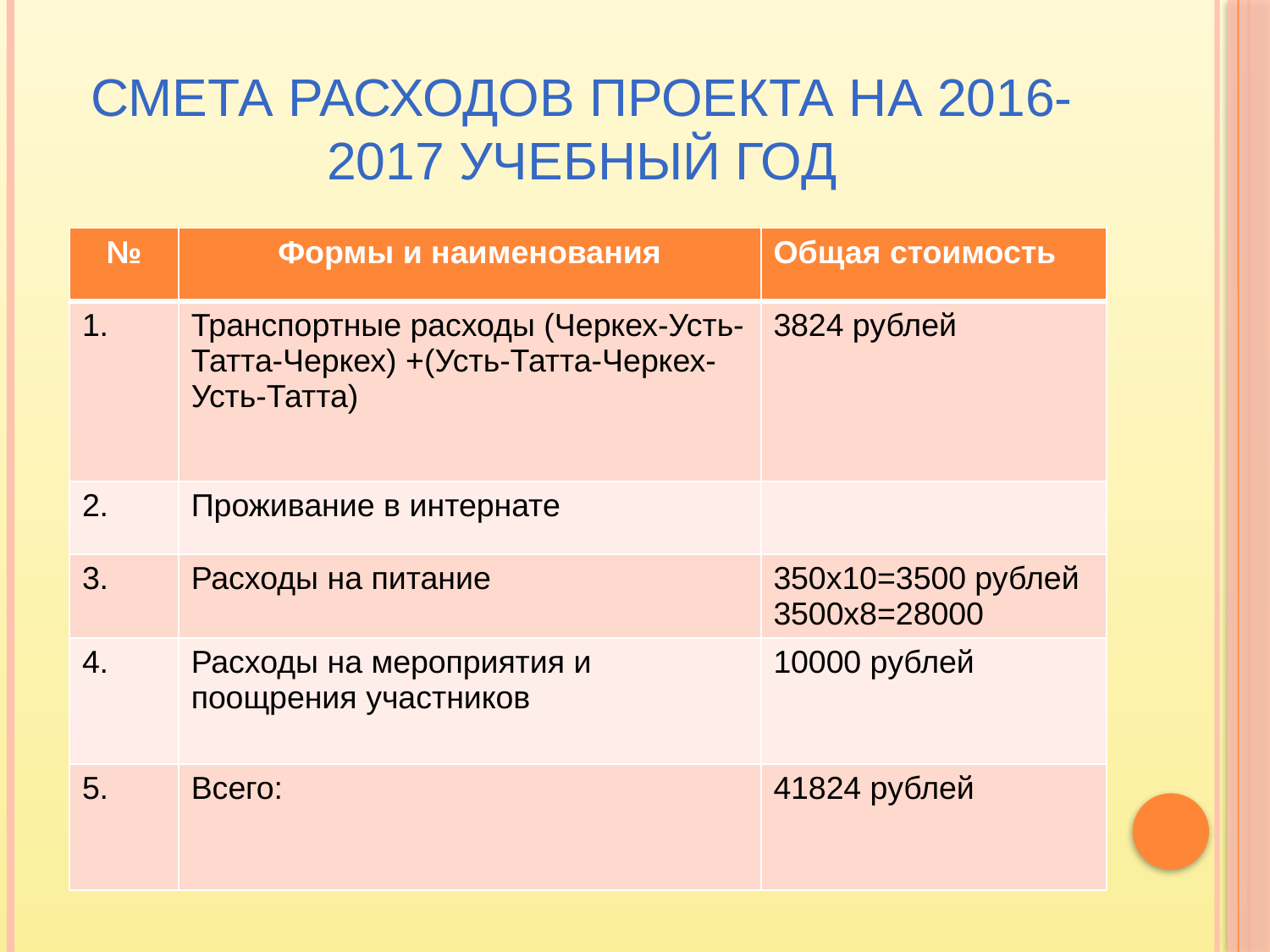

# Смета расходов проекта на 2016-2017 учебный год
| № | Формы и наименования | Общая стоимость |
| --- | --- | --- |
| 1. | Транспортные расходы (Черкех-Усть-Татта-Черкех) +(Усть-Татта-Черкех-Усть-Татта) | 3824 рублей |
| 2. | Проживание в интернате |  |
| 3. | Расходы на питание | 350х10=3500 рублей 3500х8=28000 |
| 4. | Расходы на мероприятия и поощрения участников | 10000 рублей |
| 5. | Всего: | 41824 рублей |